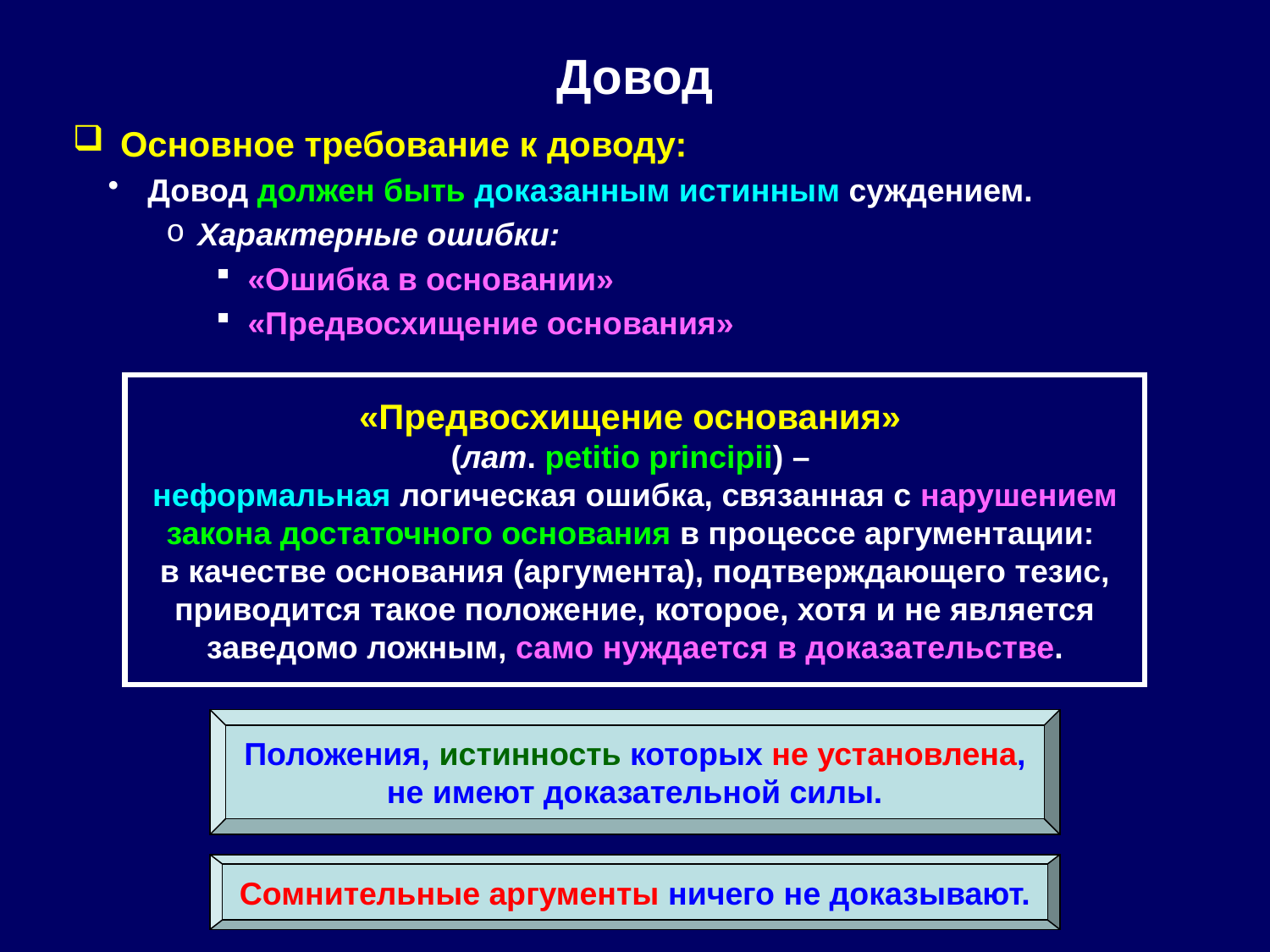

# Довод
Основное требование к доводу:
Довод должен быть доказанным истинным суждением.
Характерные ошибки:
«Ошибка в основании»
«Предвосхищение основания»
«Предвосхищение основания»
(лат. petitio principii) –
неформальная логическая ошибка, связанная с нарушением закона достаточного основания в процессе аргументации:
в качестве основания (аргумента), подтверждающего тезис, приводится такое положение, которое, хотя и не является заведомо ложным, само нуждается в доказательстве.
Положения, истинность которых не установлена, не имеют доказательной силы.
Сомнительные аргументы ничего не доказывают.